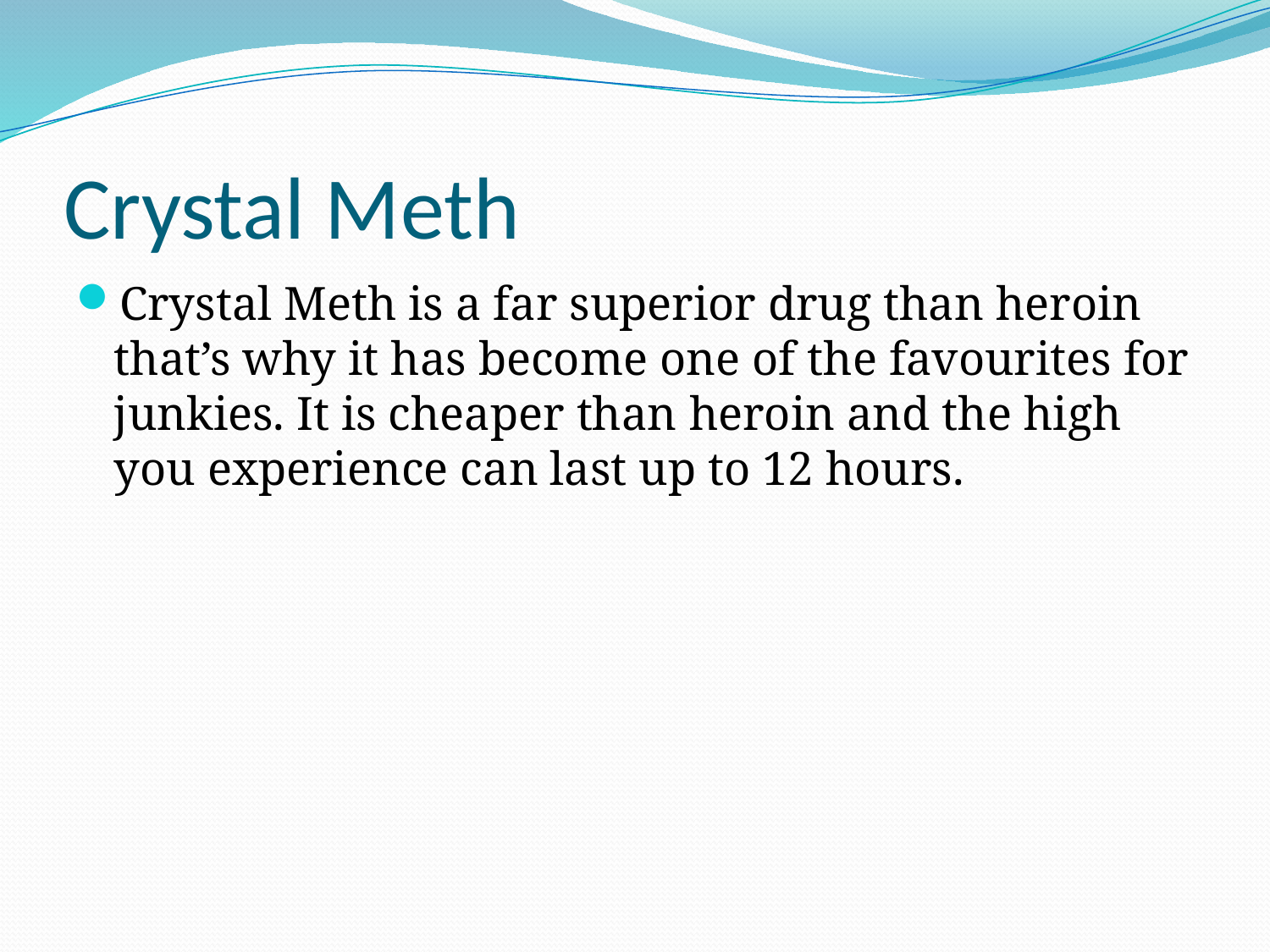

# Crystal Meth
Crystal Meth is a far superior drug than heroin that’s why it has become one of the favourites for junkies. It is cheaper than heroin and the high you experience can last up to 12 hours.